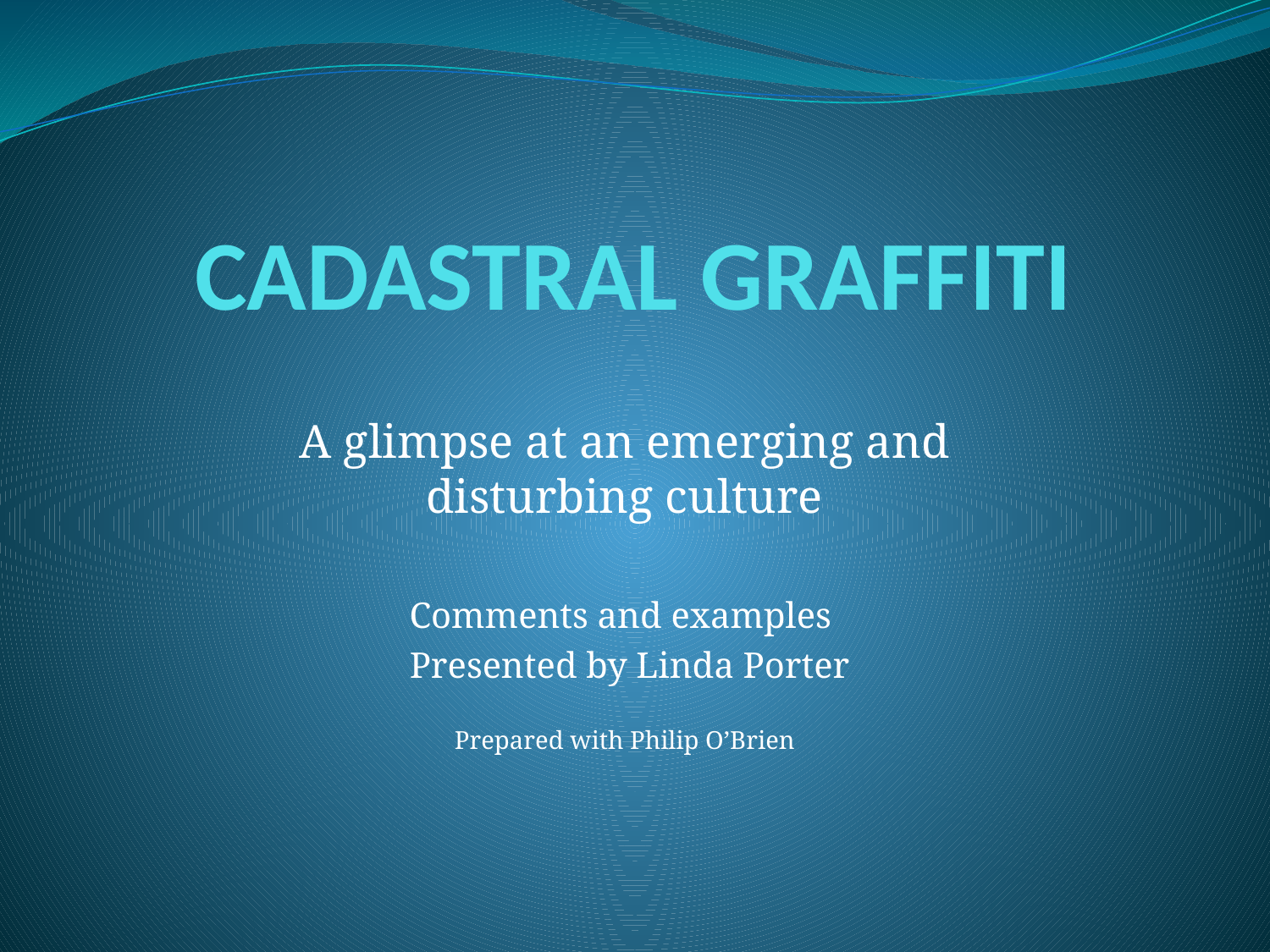

# CADASTRAL GRAFFITI
A glimpse at an emerging and disturbing culture

Comments and examples
 Presented by Linda Porter

Prepared with Philip O’Brien